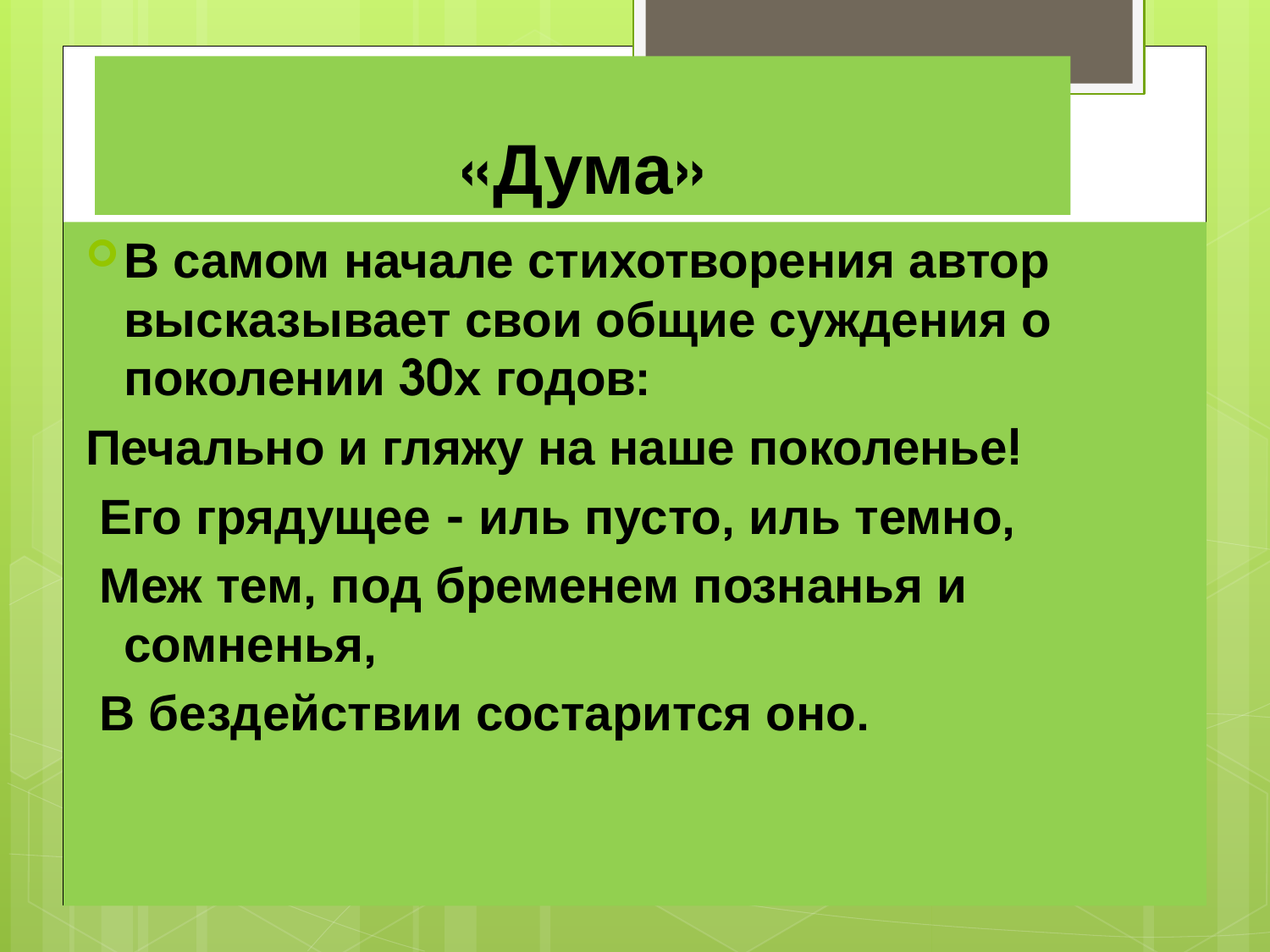

# «Дума»
В самом начале стихотворения автор высказывает свои общие суждения о поколении 30х годов:
Печально и гляжу на наше поколенье!
 Его грядущее - иль пусто, иль темно,
 Меж тем, под бременем познанья и сомненья,
 В бездействии состарится оно.